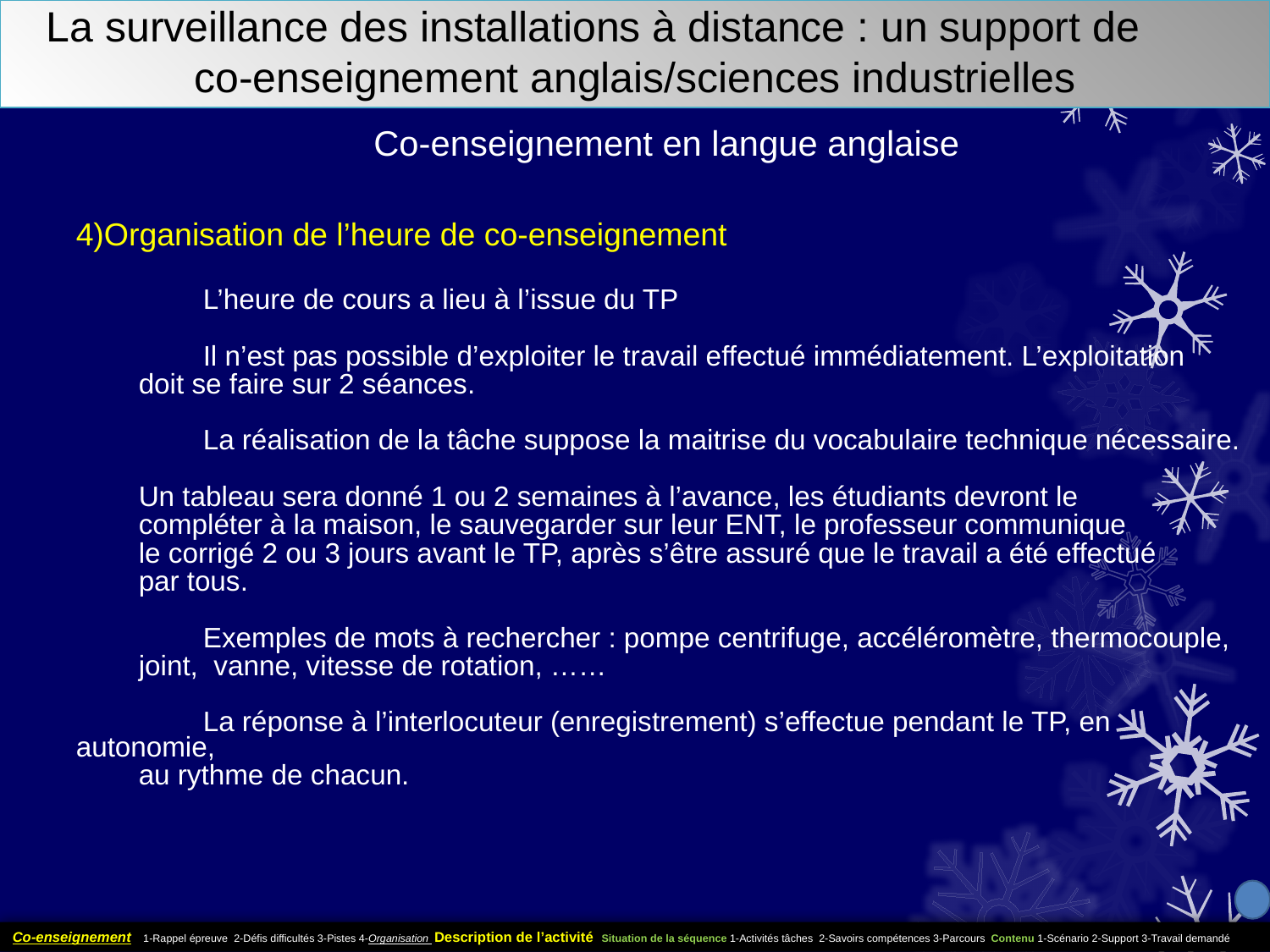

# La surveillance des installations à distance : un support de        co-enseignement anglais/sciences industrielles
Co-enseignement en langue anglaise

4)Organisation de l’heure de co-enseignement

     	L’heure de cours a lieu à l’issue du TP

	Il n’est pas possible d’exploiter le travail effectué immédiatement. L’exploitation
        doit se faire sur 2 séances.

	La réalisation de la tâche suppose la maitrise du vocabulaire technique nécessaire.

        Un tableau sera donné 1 ou 2 semaines à l’avance, les étudiants devront le
        compléter à la maison, le sauvegarder sur leur ENT, le professeur communique
        le corrigé 2 ou 3 jours avant le TP, après s’être assuré que le travail a été effectué
        par tous.

	Exemples de mots à rechercher : pompe centrifuge, accéléromètre, thermocouple,
        joint,  vanne, vitesse de rotation, ……

	La réponse à l’interlocuteur (enregistrement) s’effectue pendant le TP, en autonomie,
        au rythme de chacun.

Co-enseignement   1-Rappel épreuve  2-Défis difficultés 3-Pistes 4-Organisation  Description de l’activité  Situation de la séquence 1-Activités tâches  2-Savoirs compétences 3-Parcours  Contenu 1-Scénario 2-Support 3-Travail demandé